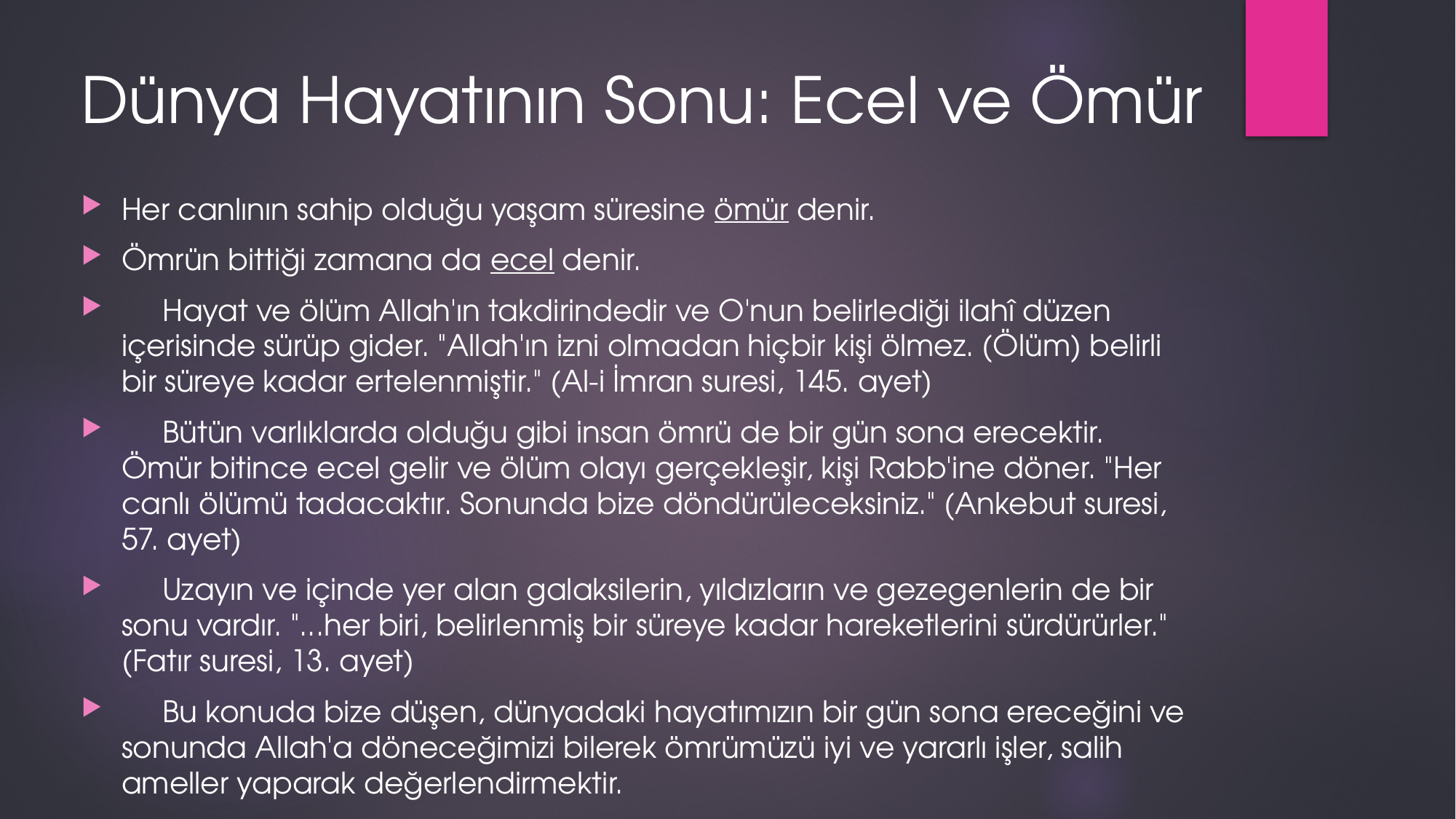

# Dünya Hayatının Sonu: Ecel ve Ömür
Her canlının sahip olduğu yaşam süresine ömür denir.
Ömrün bittiği zamana da ecel denir.
     Hayat ve ölüm Allah'ın takdirindedir ve O'nun belirlediği ilahî düzen içerisinde sürüp gider. "Allah'ın izni olmadan hiçbir kişi ölmez. (Ölüm) belirli bir süreye kadar ertelenmiştir." (Al-i İmran suresi, 145. ayet)
     Bütün varlıklarda olduğu gibi insan ömrü de bir gün sona erecektir. Ömür bitince ecel gelir ve ölüm olayı gerçekleşir, kişi Rabb'ine döner. "Her canlı ölümü tadacaktır. Sonunda bize döndürüleceksiniz." (Ankebut suresi, 57. ayet)
     Uzayın ve içinde yer alan galaksilerin, yıldızların ve gezegenlerin de bir sonu vardır. "...her biri, belirlenmiş bir süreye kadar hareketlerini sürdürürler." (Fatır suresi, 13. ayet)
     Bu konuda bize düşen, dünyadaki hayatımızın bir gün sona ereceğini ve sonunda Allah'a döneceğimizi bilerek ömrümüzü iyi ve yararlı işler, salih ameller yaparak değerlendirmektir.